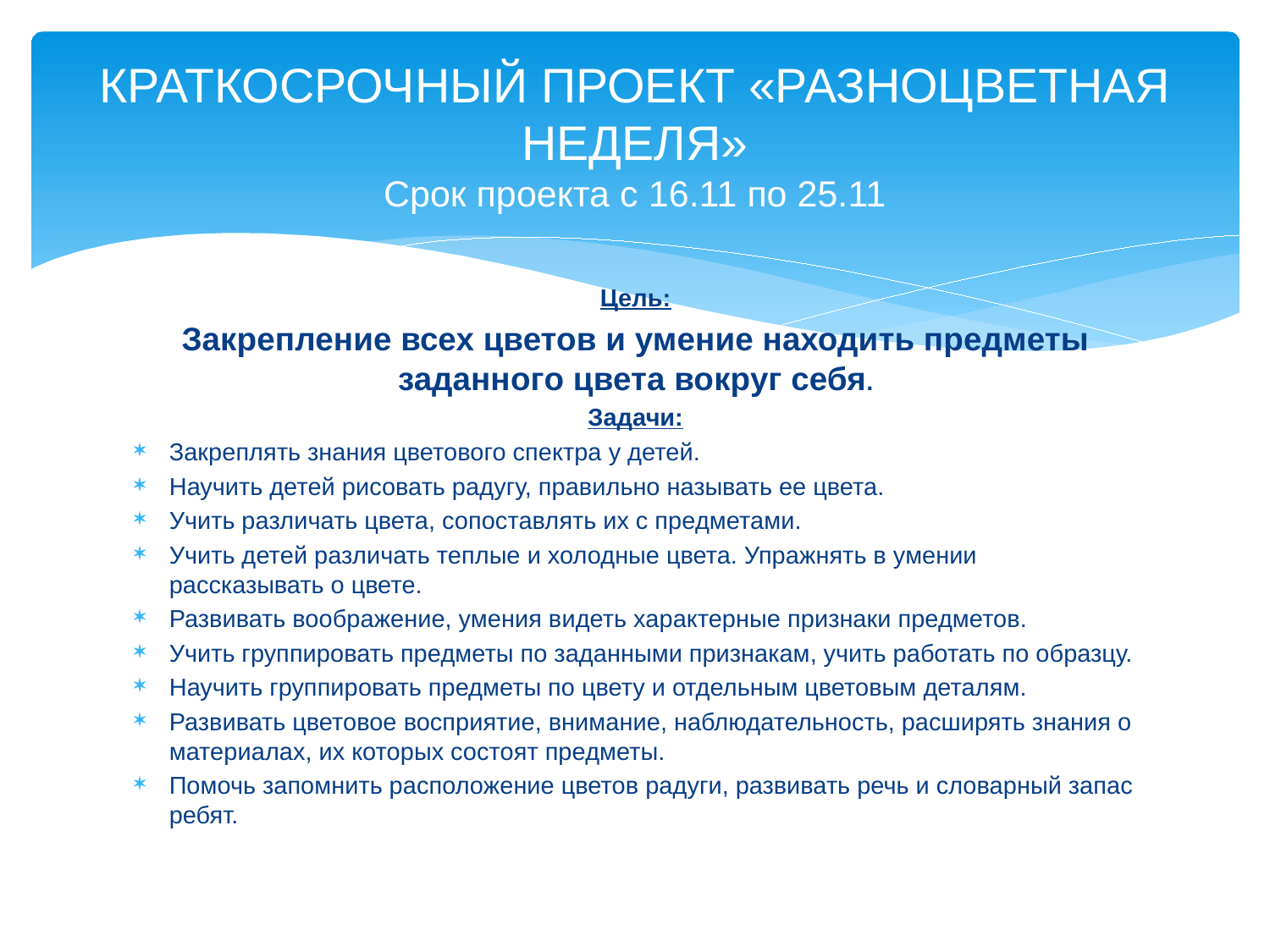

# КРАТКОСРОЧНЫЙ ПРОЕКТ «РАЗНОЦВЕТНАЯ НЕДЕЛЯ» Срок проекта с 16.11 по 25.11
Цель:
Закрепление всех цветов и умение находить предметы заданного цвета вокруг себя.
Задачи:
Закреплять знания цветового спектра у детей.
Научить детей рисовать радугу, правильно называть ее цвета.
Учить различать цвета, сопоставлять их с предметами.
Учить детей различать теплые и холодные цвета. Упражнять в умении рассказывать о цвете.
Развивать воображение, умения видеть характерные признаки предметов.
Учить группировать предметы по заданными признакам, учить работать по образцу.
Научить группировать предметы по цвету и отдельным цветовым деталям.
Развивать цветовое восприятие, внимание, наблюдательность, расширять знания о материалах, их которых состоят предметы.
Помочь запомнить расположение цветов радуги, развивать речь и словарный запас ребят.